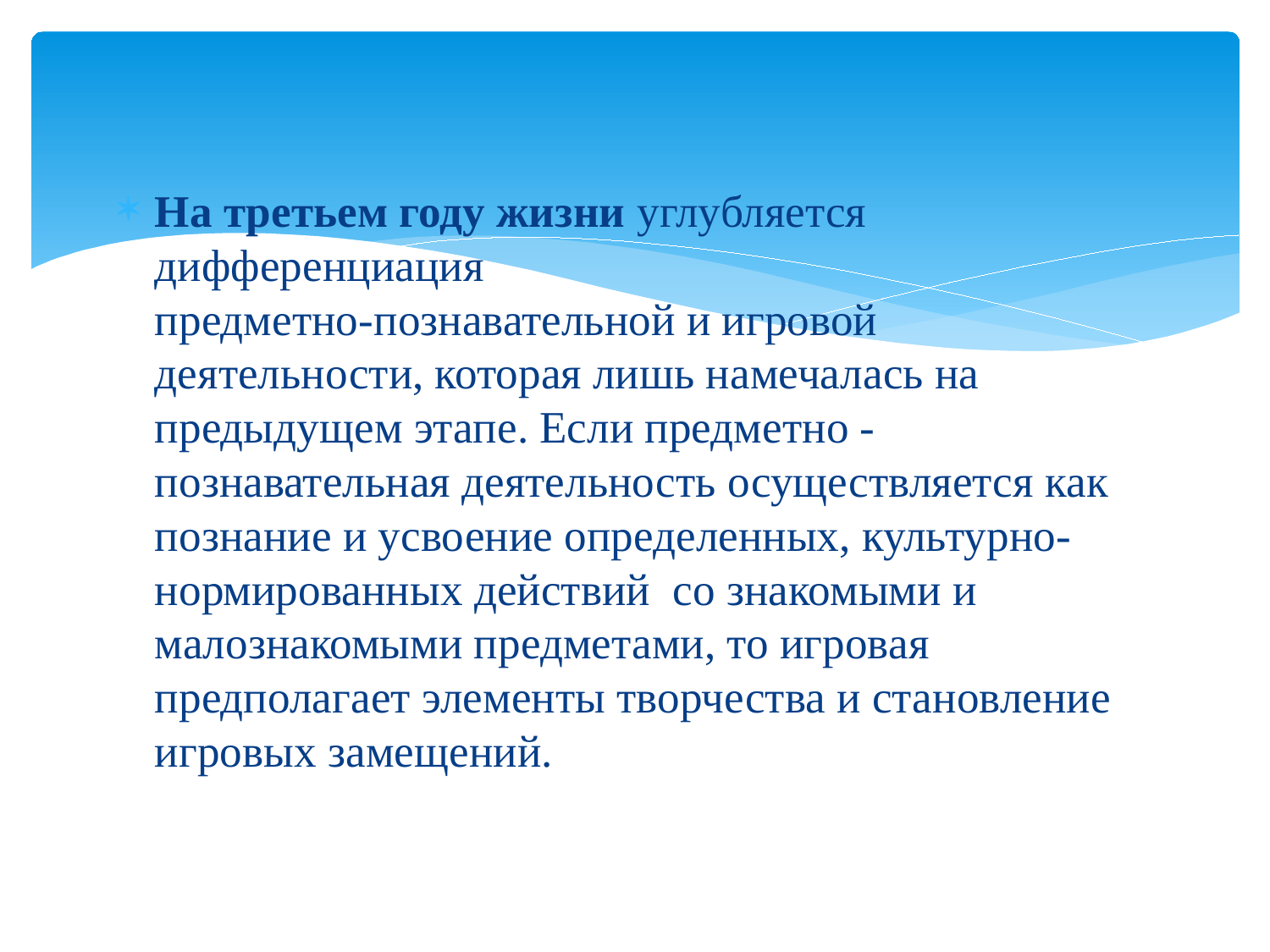

На третьем году жизни углубляется дифференциация
предметно-познавательной и игровой деятельности, которая лишь намечалась на предыдущем этапе. Если предметно - познавательная деятельность осуществляется как познание и усвоение определенных, культурно-нормированных действий  со знакомыми и малознакомыми предметами, то игровая предполагает элементы творчества и становление игровых замещений.